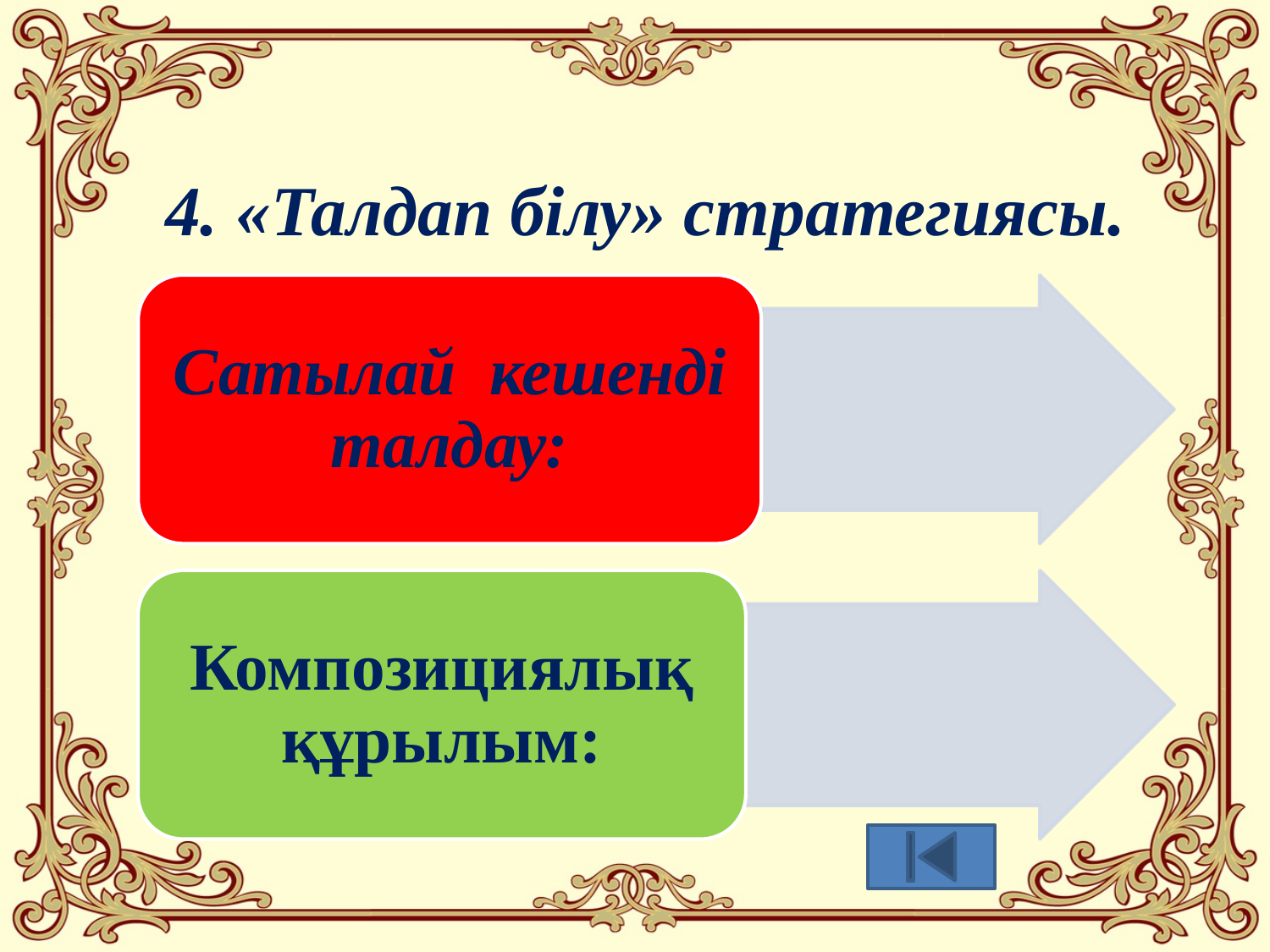

4. «Талдап білу» стратегиясы.
Сатылай  кешенді талдау:
Композициялық құрылым: